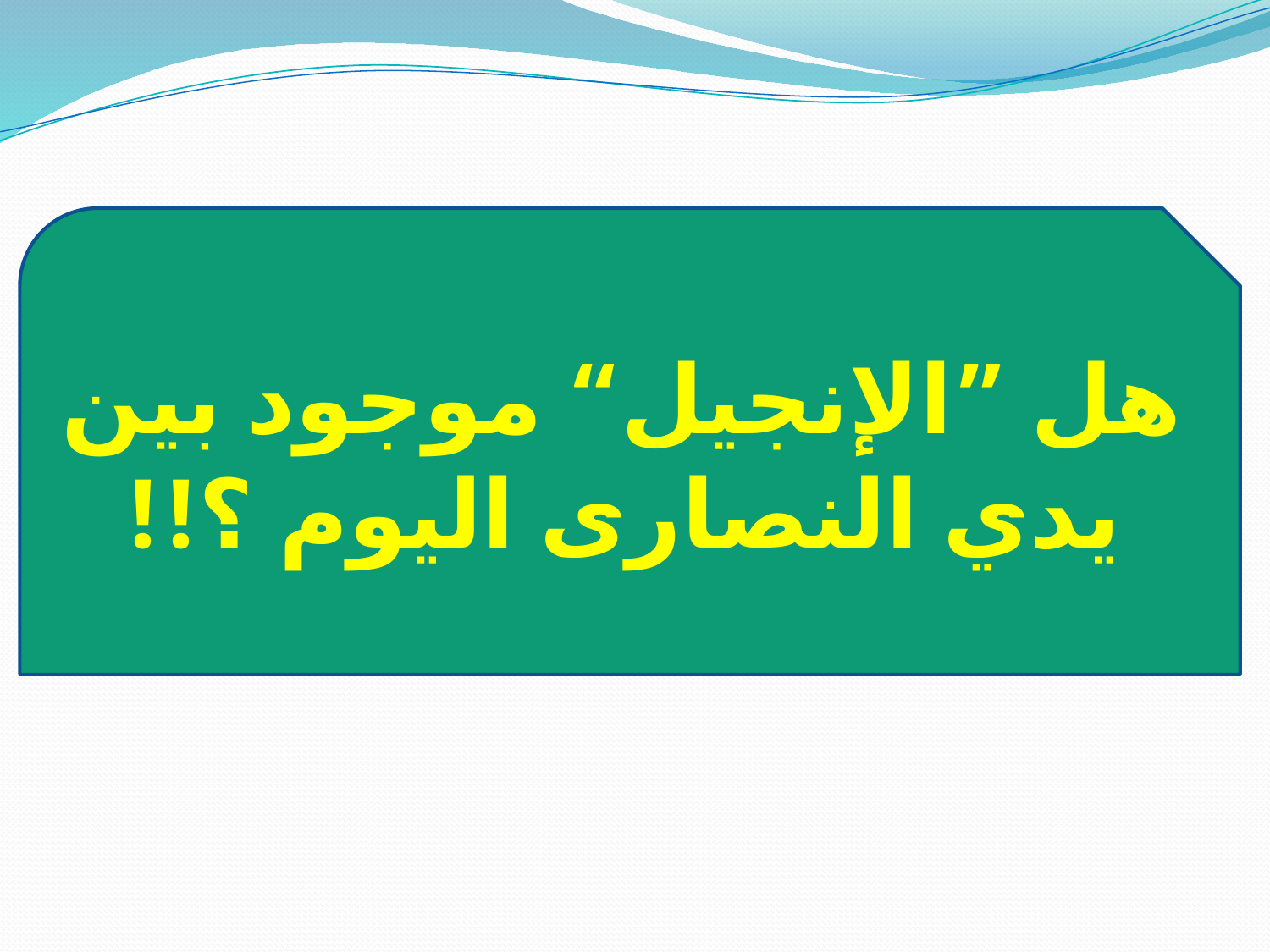

هل ”الإنجيل“ موجود بين يدي النصارى اليوم ؟!!